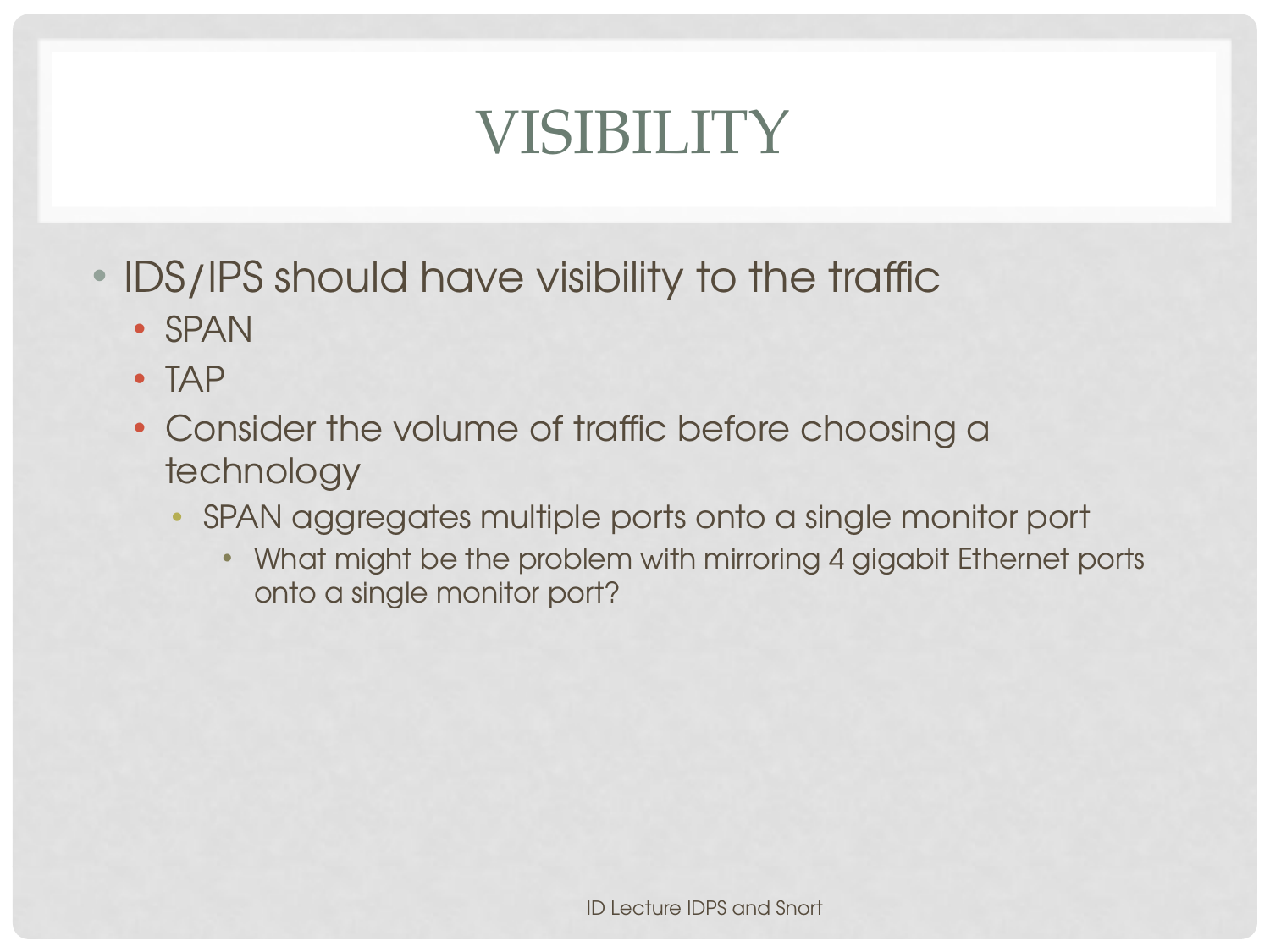

# Visibility
IDS/IPS should have visibility to the traffic
SPAN
TAP
Consider the volume of traffic before choosing a technology
SPAN aggregates multiple ports onto a single monitor port
What might be the problem with mirroring 4 gigabit Ethernet ports onto a single monitor port?
ID Lecture IDPS and Snort